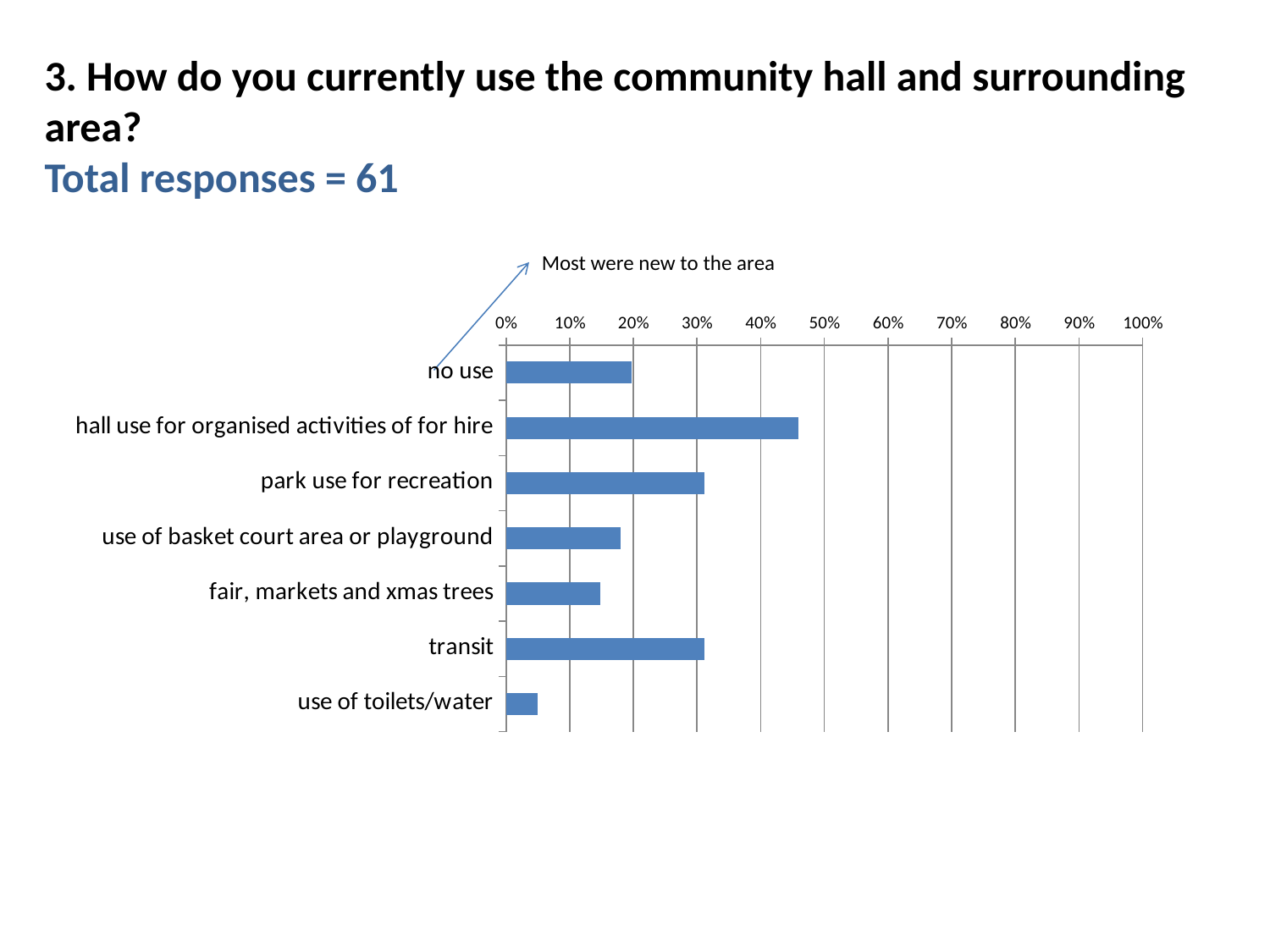

# 3. How do you currently use the community hall and surrounding area? Total responses = 61
Most were new to the area

### Chart

| Category | 3. How do you currently use the community hall and surroundig area? |
|---|---|
| no use | 0.19672131147540983 |
| hall use for organised activities of for hire | 0.45901639344262296 |
| park use for recreation | 0.3114754098360656 |
| use of basket court area or playground | 0.18032786885245902 |
| fair, markets and xmas trees | 0.14754098360655737 |
| transit | 0.3114754098360656 |
| use of toilets/water | 0.04918032786885246 |